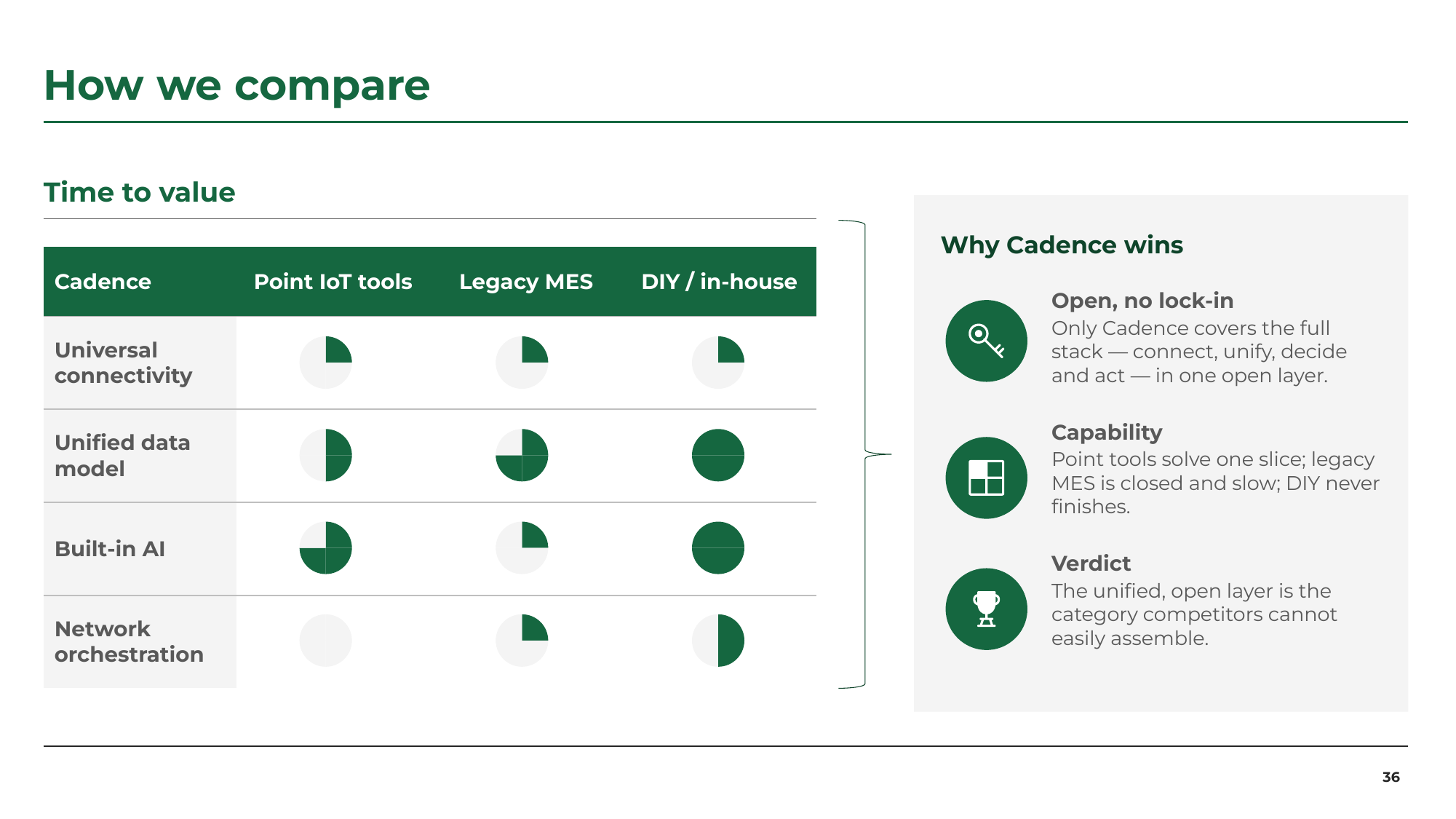

# How we compare
Time to value

Why Cadence wins

| Cadence | Point IoT tools | Legacy MES | DIY / in-house |
| --- | --- | --- | --- |
| Universal connectivity |  |  |  |
| Unified data model |  |  |  |
| Built-in AI |  |  |  |
| Network orchestration |  |  |  |
Open, no lock-in

Only Cadence covers the full stack — connect, unify, decide and act — in one open layer.

Capability

Point tools solve one slice; legacy MES is closed and slow; DIY never finishes.

Verdict

The unified, open layer is the category competitors cannot easily assemble.

36